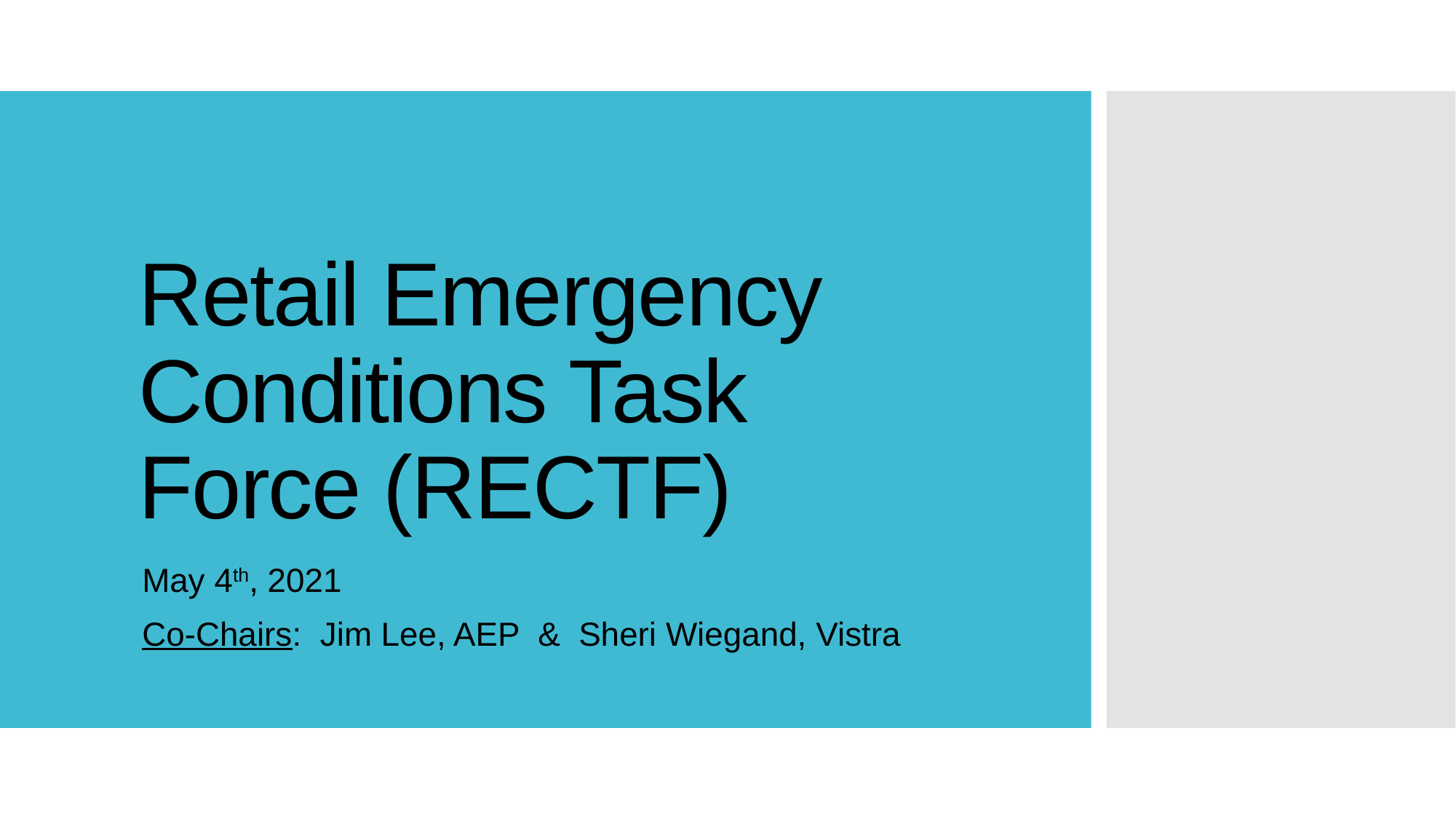

# Retail Emergency Conditions Task Force (RECTF)
May 4th, 2021
Co-Chairs:  Jim Lee, AEP  &  Sheri Wiegand, Vistra